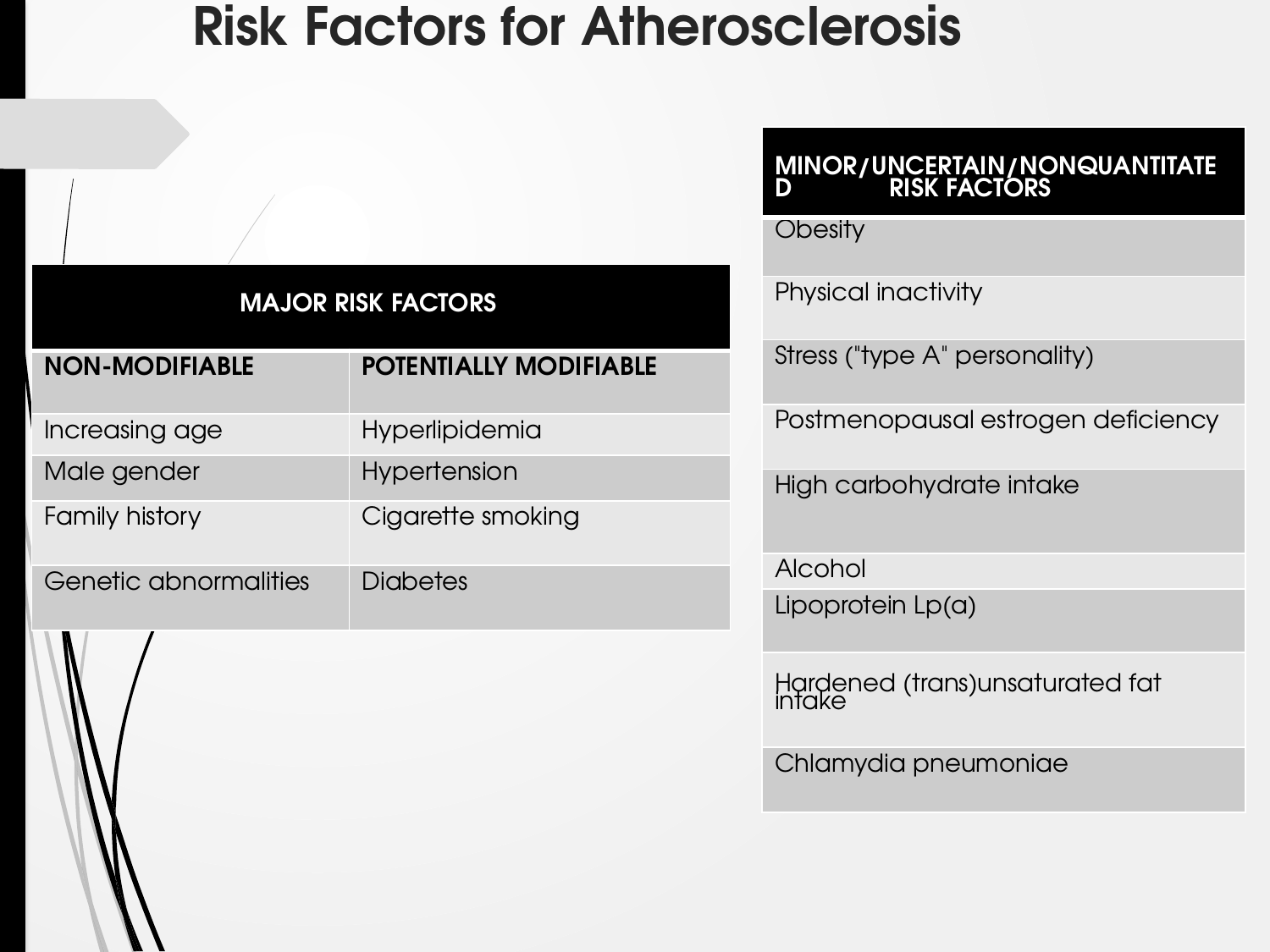

# Risk Factors for Atherosclerosis
| MINOR/UNCERTAIN/NONQUANTITATED RISK FACTORS |
| --- |
| Obesity |
| Physical inactivity |
| Stress ("type A" personality) |
| Postmenopausal estrogen deficiency |
| High carbohydrate intake |
| Alcohol |
| Lipoprotein Lp(a) |
| Hardened (trans)unsaturated fat intake |
| Chlamydia pneumoniae |
| MAJOR RISK FACTORS |  |
| --- | --- |
| NON-MODIFIABLE | POTENTIALLY MODIFIABLE |
| Increasing age | Hyperlipidemia |
| Male gender | Hypertension |
| Family history | Cigarette smoking |
| Genetic abnormalities | Diabetes |